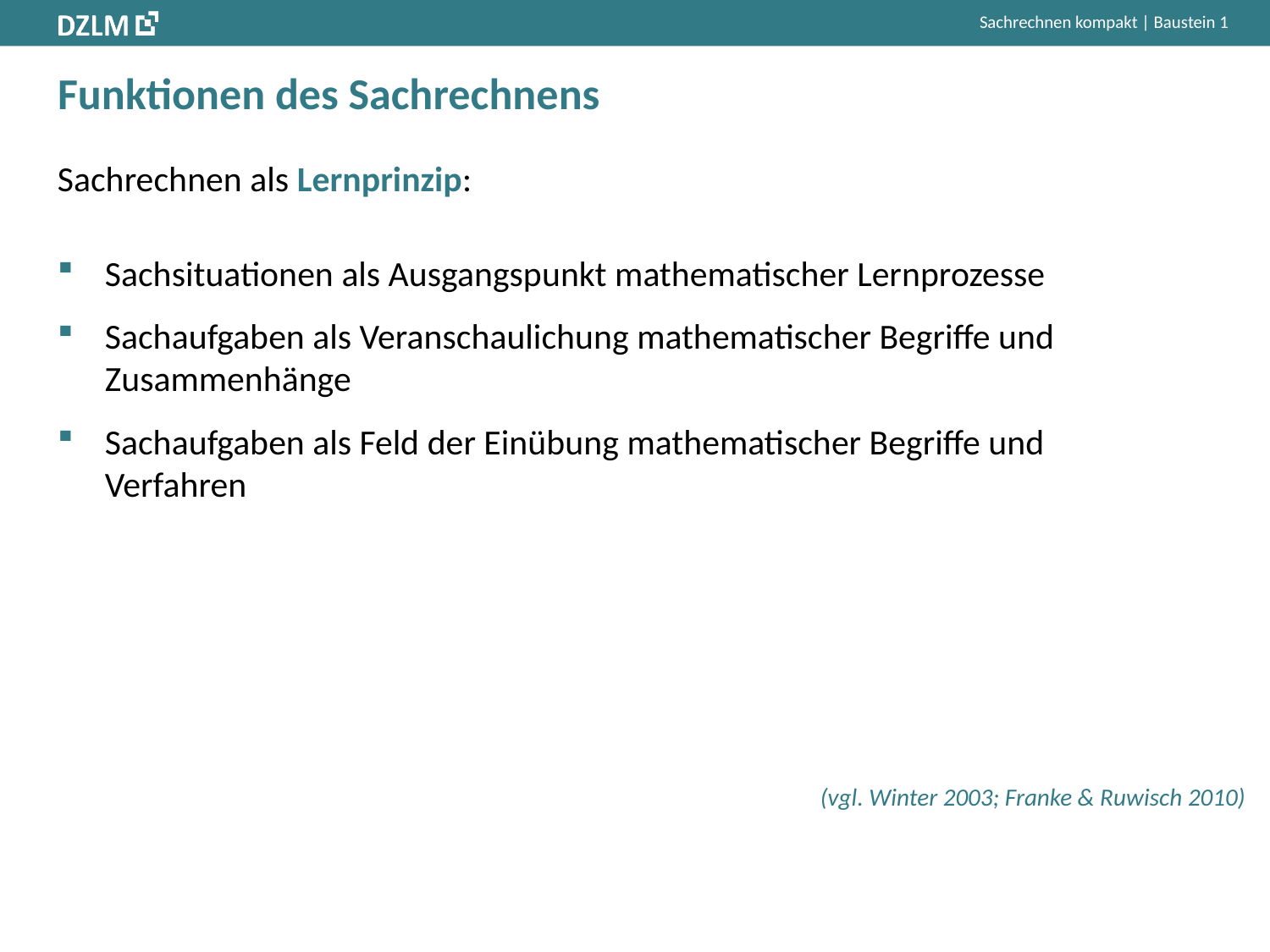

# Funktionen des Sachrechnens
Sachrechnen als Lernprinzip:

Sachsituationen als Ausgangspunkt mathematischer Lernprozesse
Sachaufgaben als Veranschaulichung mathematischer Begriffe und Zusammenhänge
Sachaufgaben als Feld der Einübung mathematischer Begriffe und Verfahren

(vgl. Winter 2003; Franke & Ruwisch 2010)